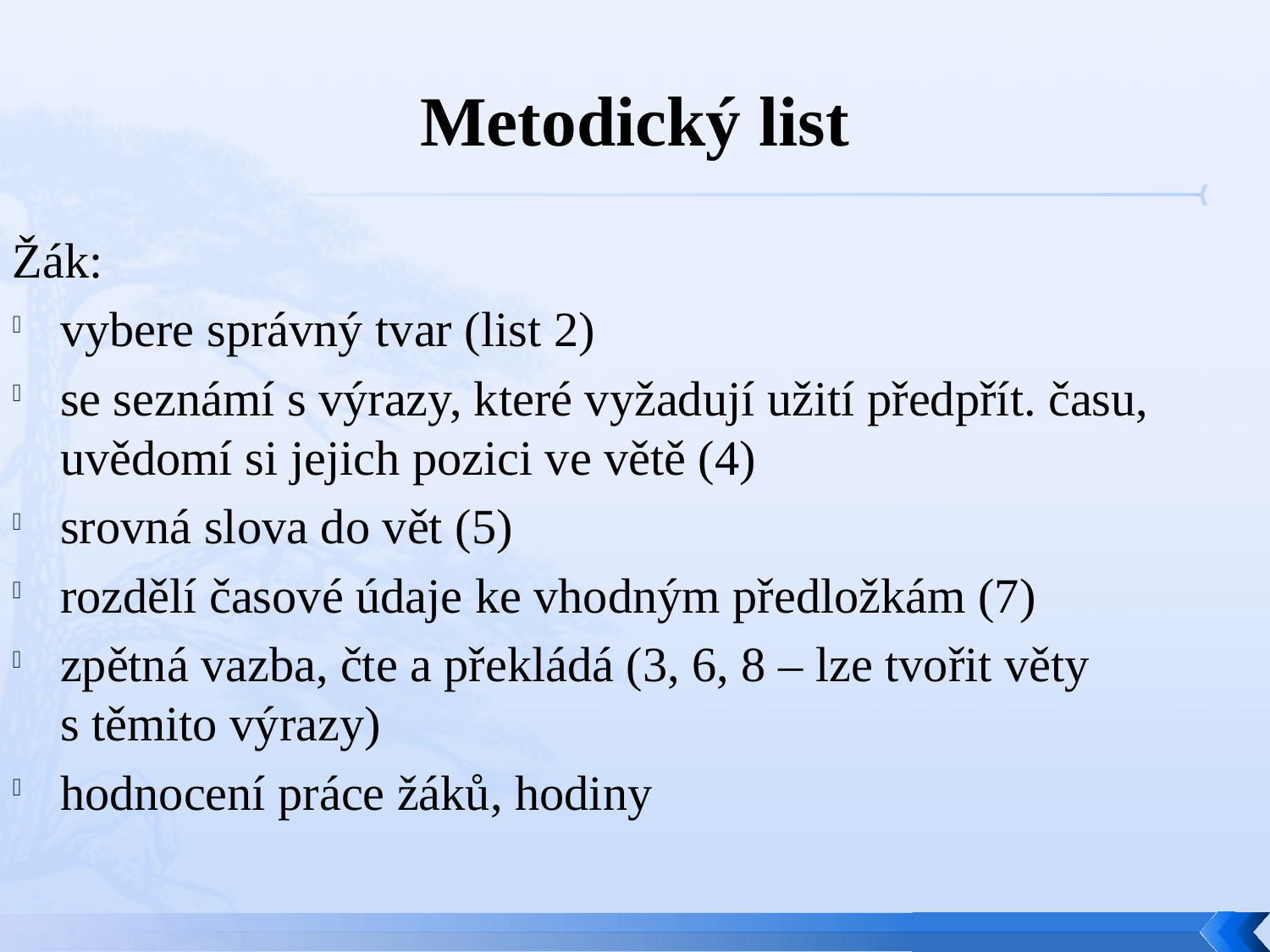

# Metodický list
Žák:
vybere správný tvar (list 2)
se seznámí s výrazy, které vyžadují užití předpřít. času, uvědomí si jejich pozici ve větě (4)
srovná slova do vět (5)
rozdělí časové údaje ke vhodným předložkám (7)
zpětná vazba, čte a překládá (3, 6, 8 – lze tvořit věty
s těmito výrazy)
hodnocení práce žáků, hodiny